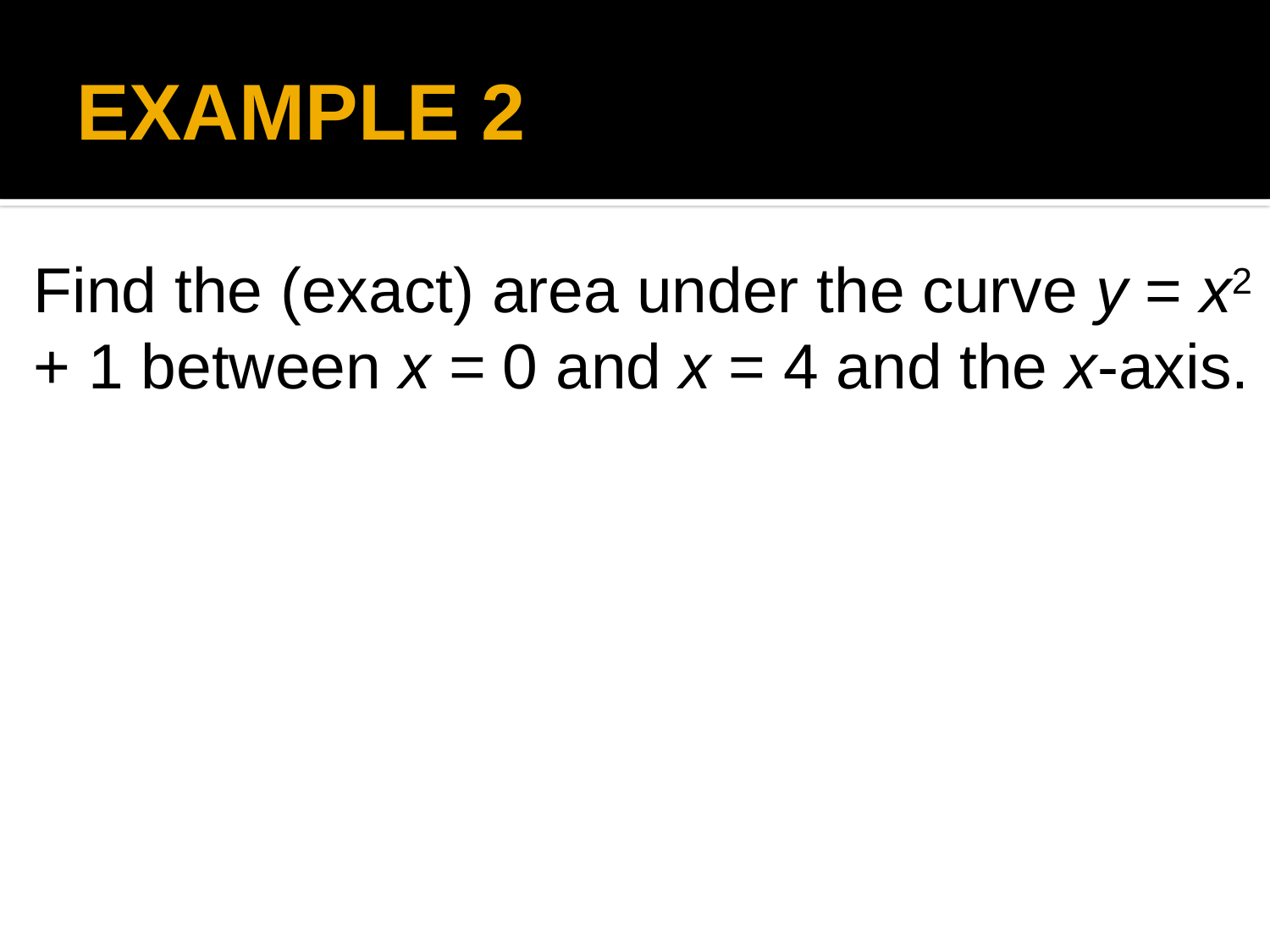

# EXAMPLE 2
Find the (exact) area under the curve y = x2 + 1 between x = 0 and x = 4 and the x-axis.